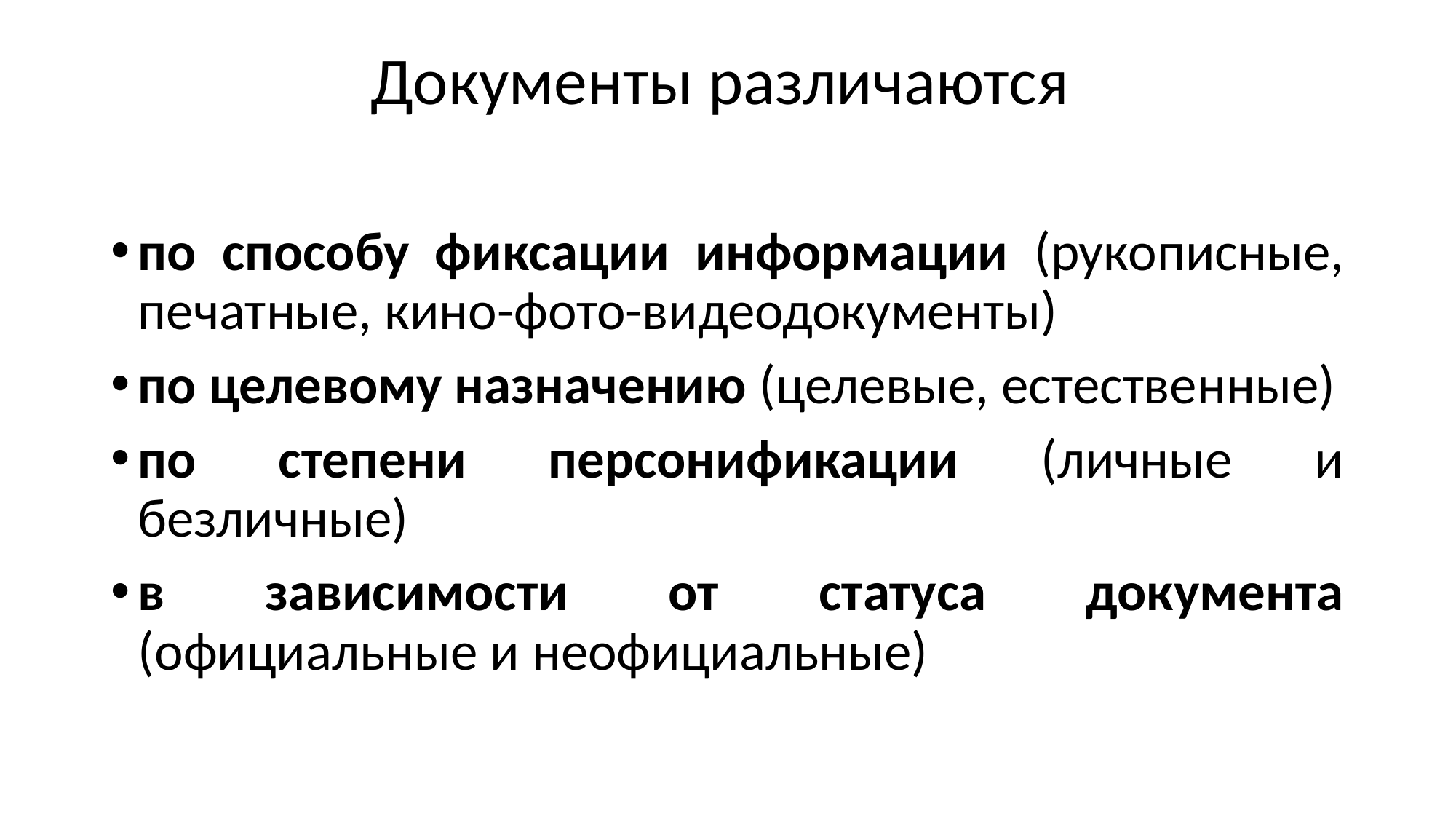

# Документы различаются
по способу фиксации информации (рукописные, печатные, кино-фото-видеодокументы)
по целевому назначению (целевые, естественные)
по степени персонификации (личные и безличные)
в зависимости от статуса документа (официальные и неофициальные)